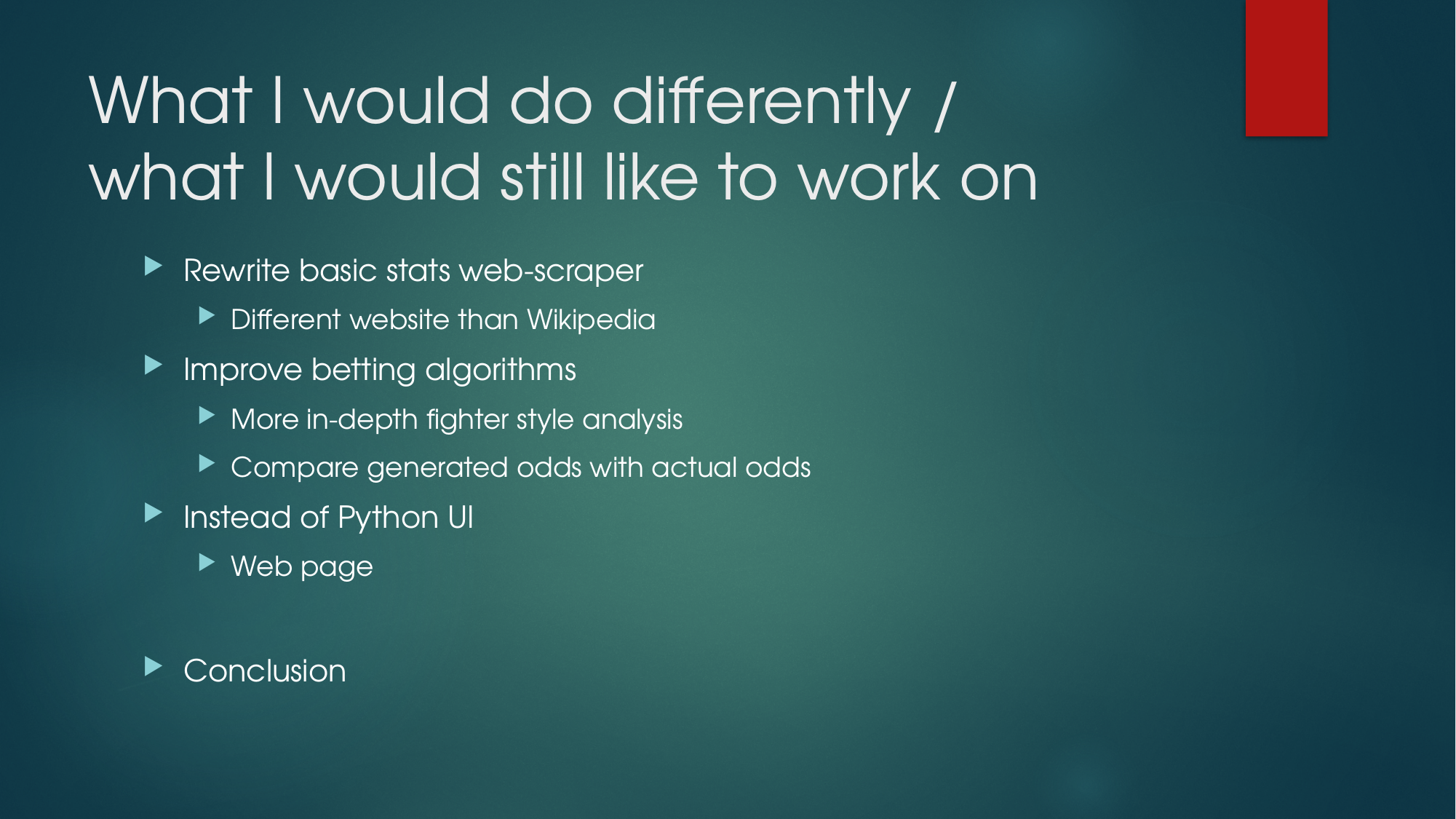

# What I would do differently / what I would still like to work on
Rewrite basic stats web-scraper
Different website than Wikipedia
Improve betting algorithms
More in-depth fighter style analysis
Compare generated odds with actual odds
Instead of Python UI
Web page

Conclusion